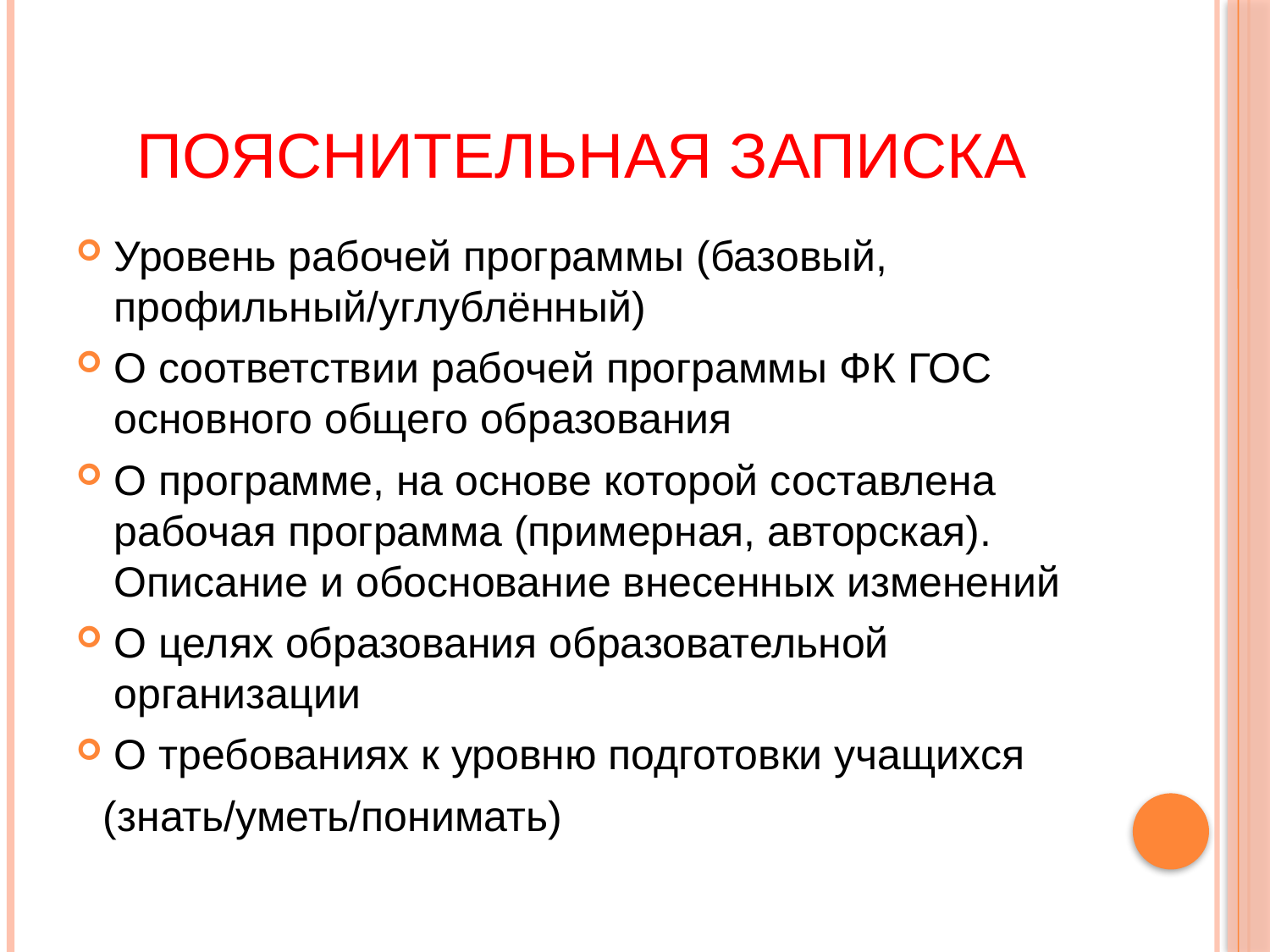

# Пояснительная записка
Уровень рабочей программы (базовый, профильный/углублённый)
О соответствии рабочей программы ФК ГОС основного общего образования
О программе, на основе которой составлена рабочая программа (примерная, авторская). Описание и обоснование внесенных изменений
О целях образования образовательной организации
О требованиях к уровню подготовки учащихся
 (знать/уметь/понимать)